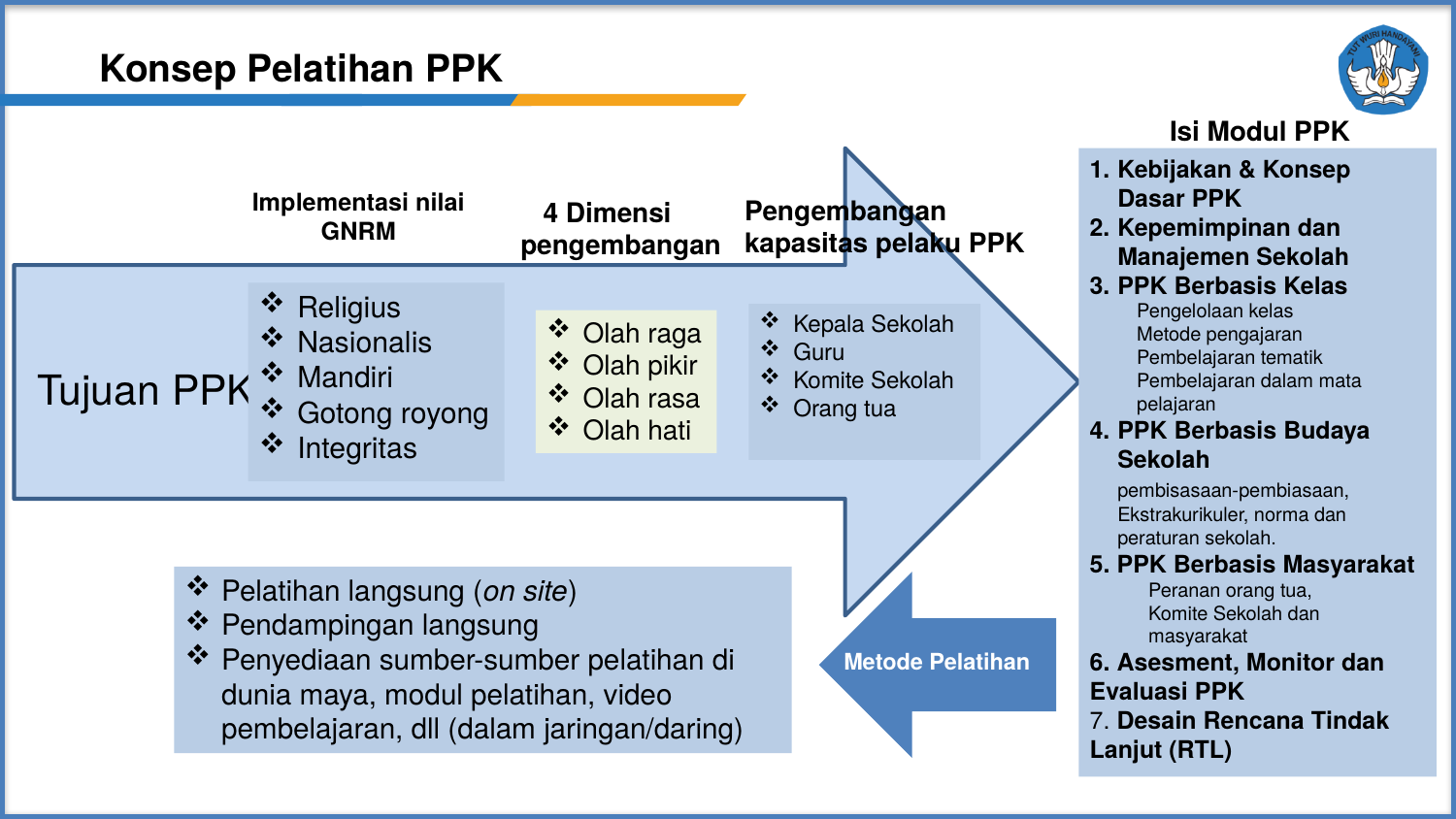

Konsep Pelatihan PPK

Isi Modul PPK
Kebijakan & Konsep Dasar PPK
Kepemimpinan dan Manajemen Sekolah
PPK Berbasis Kelas
Pengelolaan kelas
Metode pengajaran
Pembelajaran tematik
Pembelajaran dalam mata pelajaran
PPK Berbasis Budaya Sekolah
	pembisasaan-pembiasaan, 	Ekstrakurikuler, norma dan 	peraturan sekolah.
5. PPK Berbasis Masyarakat
           Peranan orang tua,
           Komite Sekolah dan
           masyarakat
6. Asesment, Monitor dan Evaluasi PPK
7. Desain Rencana Tindak Lanjut (RTL)

Implementasi nilai
GNRM
Pengembangan kapasitas pelaku PPK

   4 Dimensi
pengembangan
Religius
Nasionalis
Mandiri
Gotong royong
Integritas
Kepala Sekolah
Guru
Komite Sekolah
Orang tua

Olah raga
Olah pikir
Olah rasa
Olah hati
Tujuan PPK
Pelatihan langsung (on site)
Pendampingan langsung
Penyediaan sumber-sumber pelatihan di dunia maya, modul pelatihan, video pembelajaran, dll (dalam jaringan/daring)

Metode Pelatihan